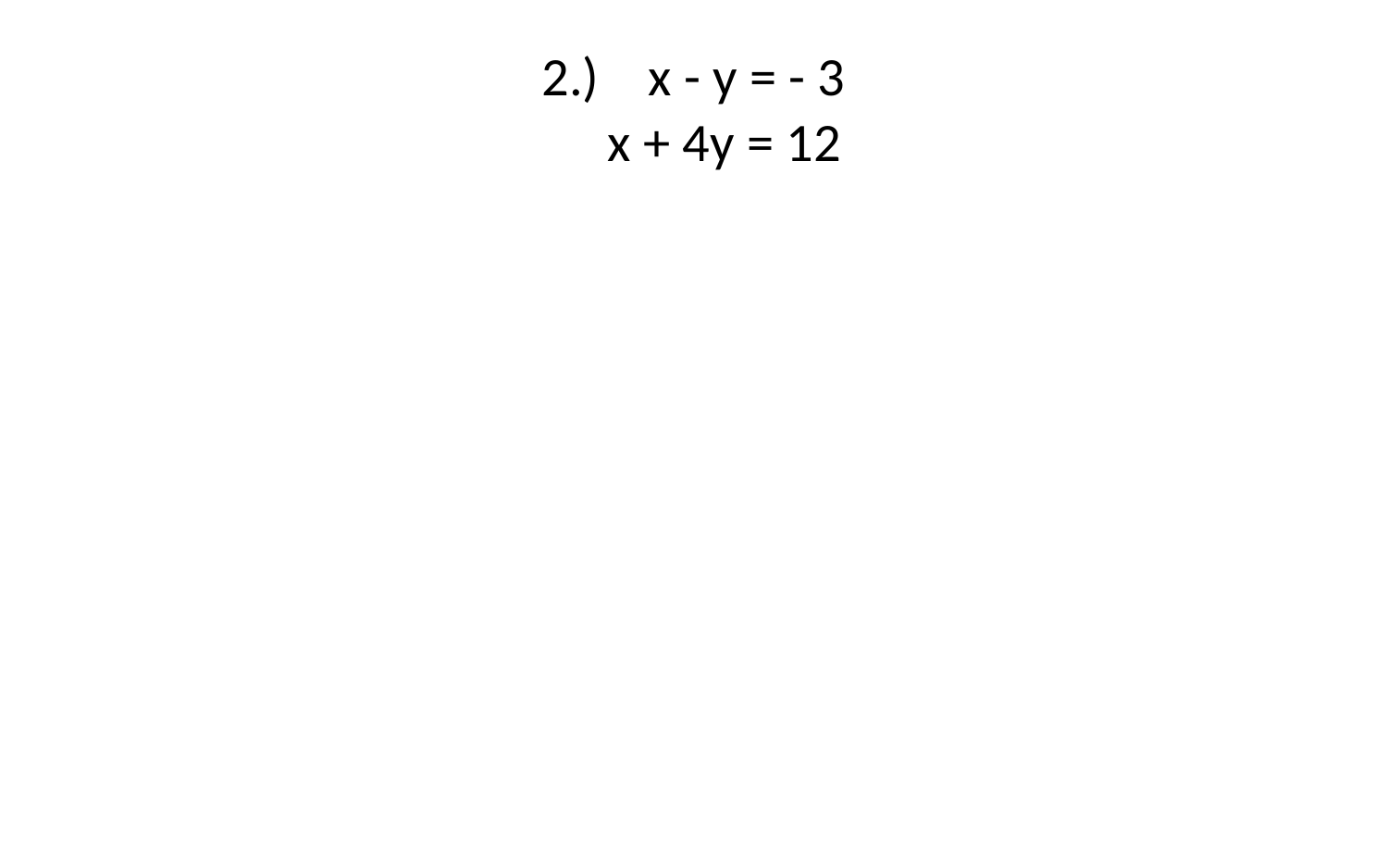

# 2.)    x - y = - 3       x + 4y = 12